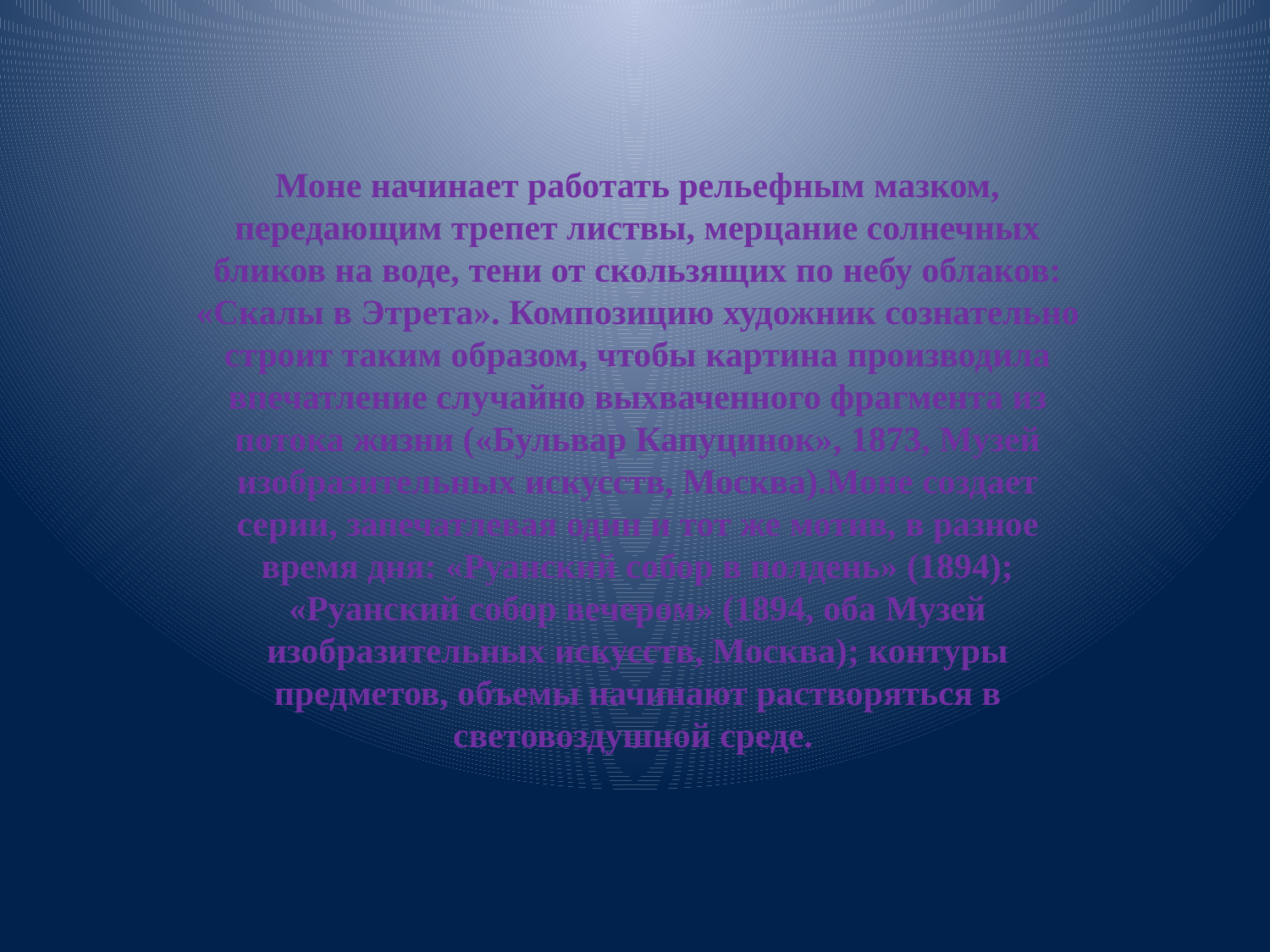

Моне начинает работать рельефным мазком, передающим трепет листвы, мерцание солнечных бликов на воде, тени от скользящих по небу облаков: «Скалы в Этрета». Композицию художник сознательно строит таким образом, чтобы картина производила впечатление случайно выхваченного фрагмента из потока жизни («Бульвар Капуцинок», 1873, Музей изобразительных искусств, Москва).Моне создает серии, запечатлевая один и тот же мотив, в разное время дня: «Руанский собор в полдень» (1894); «Руанский собор вечером» (1894, оба Музей изобразительных искусств, Москва); контуры предметов, объемы начинают растворяться в световоздушной среде.